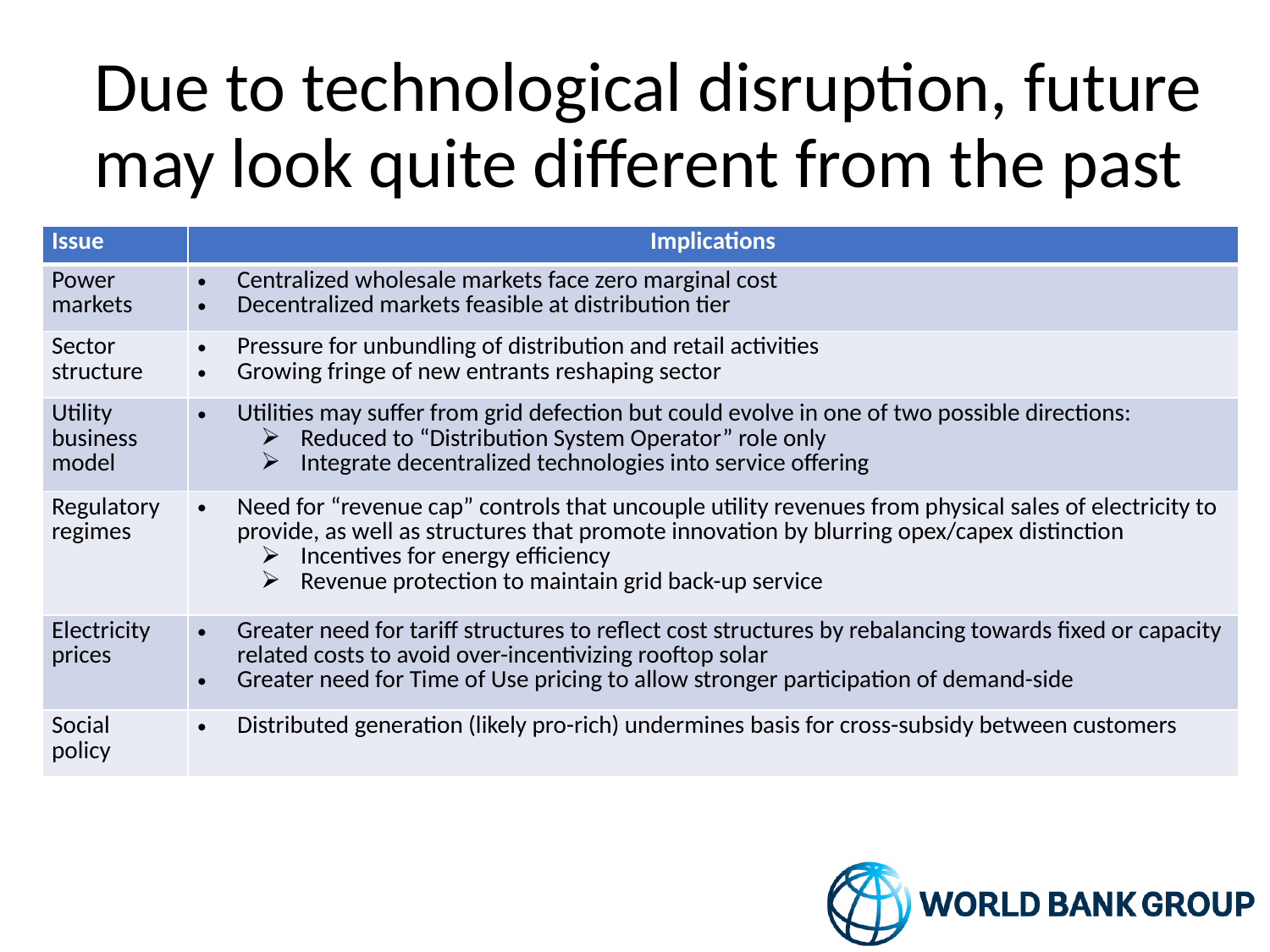

# Due to technological disruption, future may look quite different from the past
| Issue | Implications |
| --- | --- |
| Power markets | Centralized wholesale markets face zero marginal cost Decentralized markets feasible at distribution tier |
| Sector structure | Pressure for unbundling of distribution and retail activities Growing fringe of new entrants reshaping sector |
| Utility business model | Utilities may suffer from grid defection but could evolve in one of two possible directions: Reduced to “Distribution System Operator” role only Integrate decentralized technologies into service offering |
| Regulatory regimes | Need for “revenue cap” controls that uncouple utility revenues from physical sales of electricity to provide, as well as structures that promote innovation by blurring opex/capex distinction Incentives for energy efficiency Revenue protection to maintain grid back-up service |
| Electricity prices | Greater need for tariff structures to reflect cost structures by rebalancing towards fixed or capacity related costs to avoid over-incentivizing rooftop solar Greater need for Time of Use pricing to allow stronger participation of demand-side |
| Social policy | Distributed generation (likely pro-rich) undermines basis for cross-subsidy between customers |